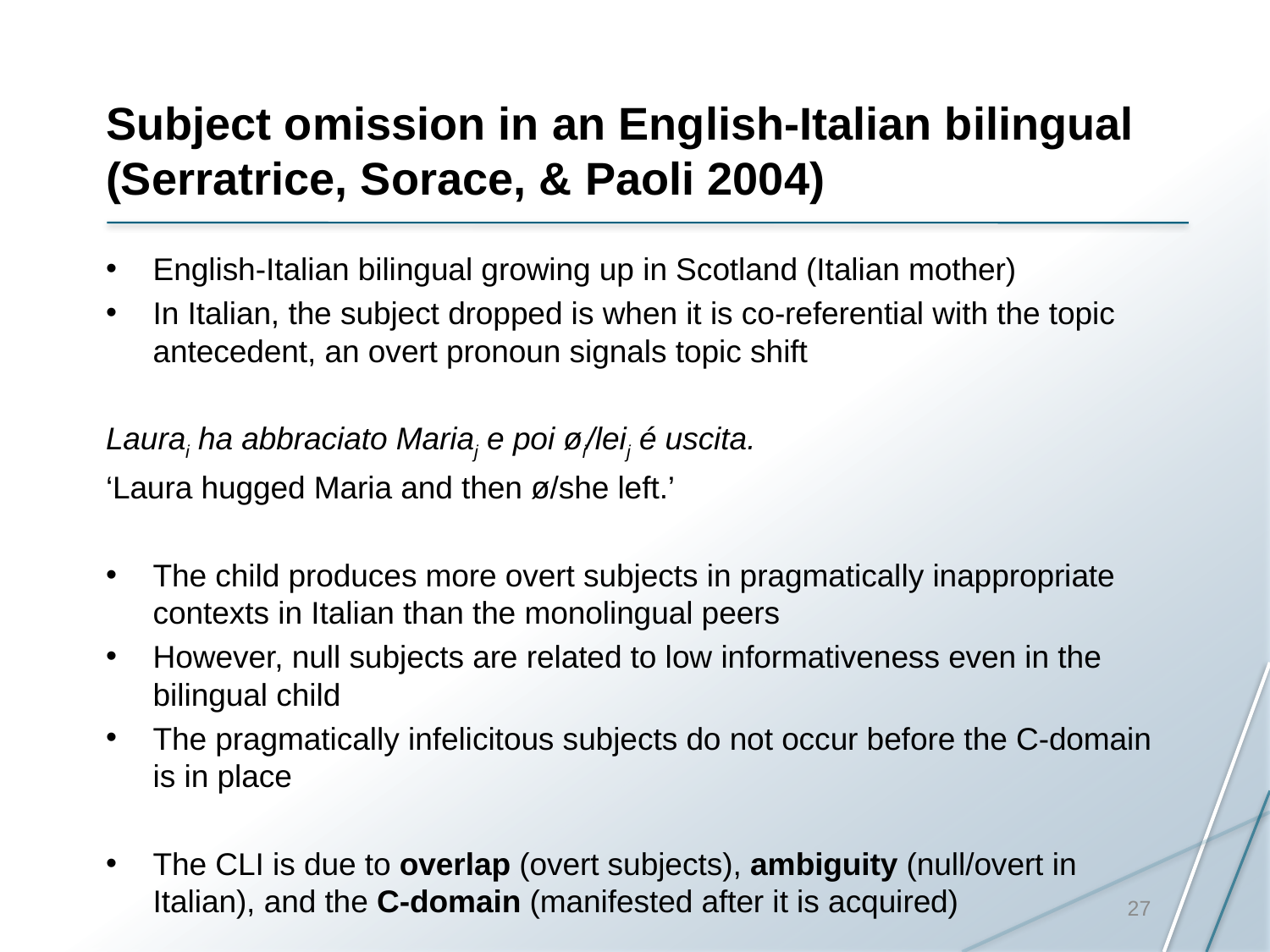

# Subject omission in an English-Italian bilingual (Serratrice, Sorace, & Paoli 2004)
English-Italian bilingual growing up in Scotland (Italian mother)
In Italian, the subject dropped is when it is co-referential with the topic antecedent, an overt pronoun signals topic shift

Laurai ha abbraciato Mariaj e poi øi/leij é uscita.
‘Laura hugged Maria and then ø/she left.’

The child produces more overt subjects in pragmatically inappropriate contexts in Italian than the monolingual peers
However, null subjects are related to low informativeness even in the bilingual child
The pragmatically infelicitous subjects do not occur before the C-domain is in place

The CLI is due to overlap (overt subjects), ambiguity (null/overt in Italian), and the C-domain (manifested after it is acquired)
27